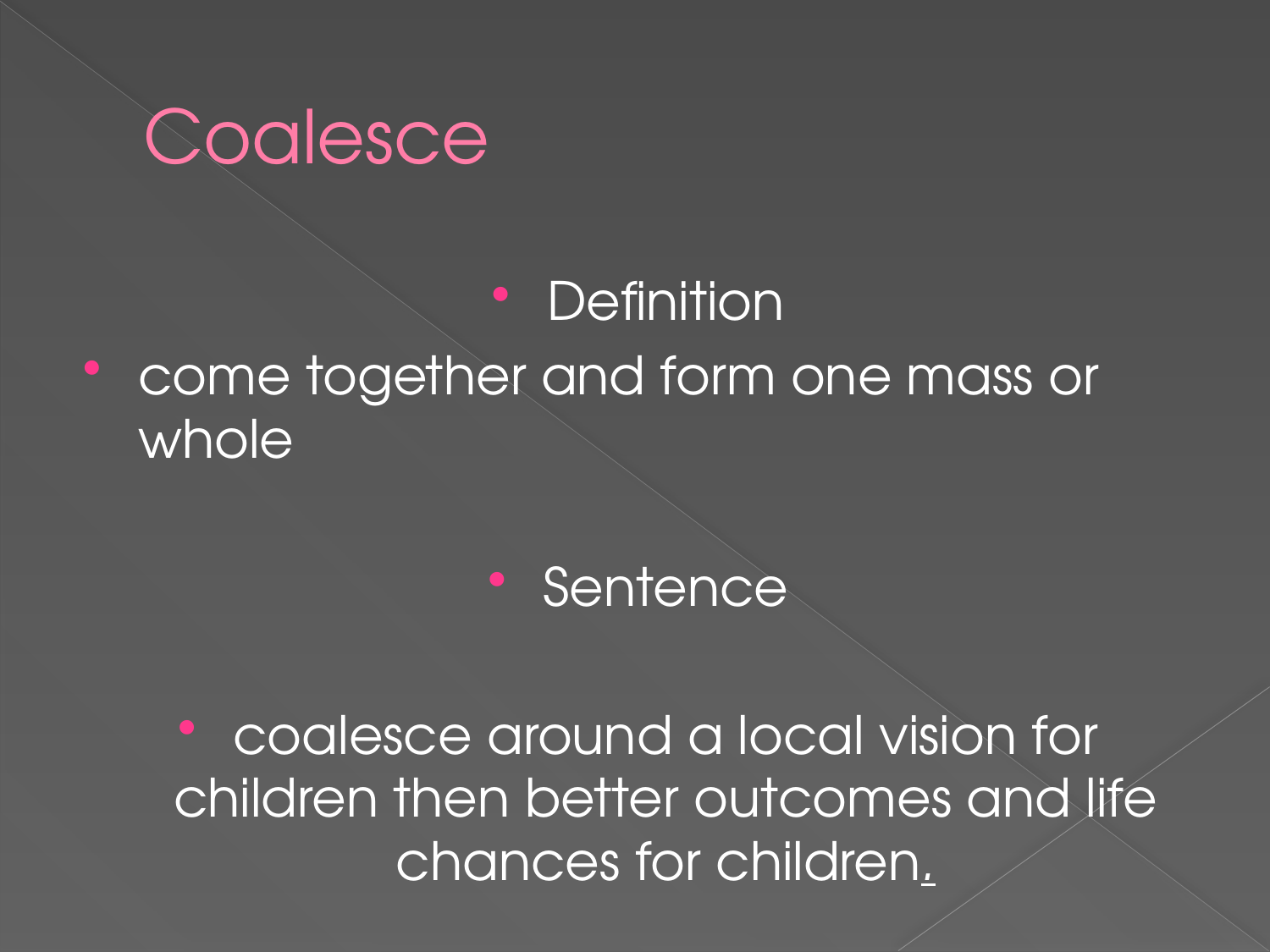

# Coalesce
Definition
come together and form one mass or whole

Sentence

coalesce around a local vision for children then better outcomes and life chances for children.